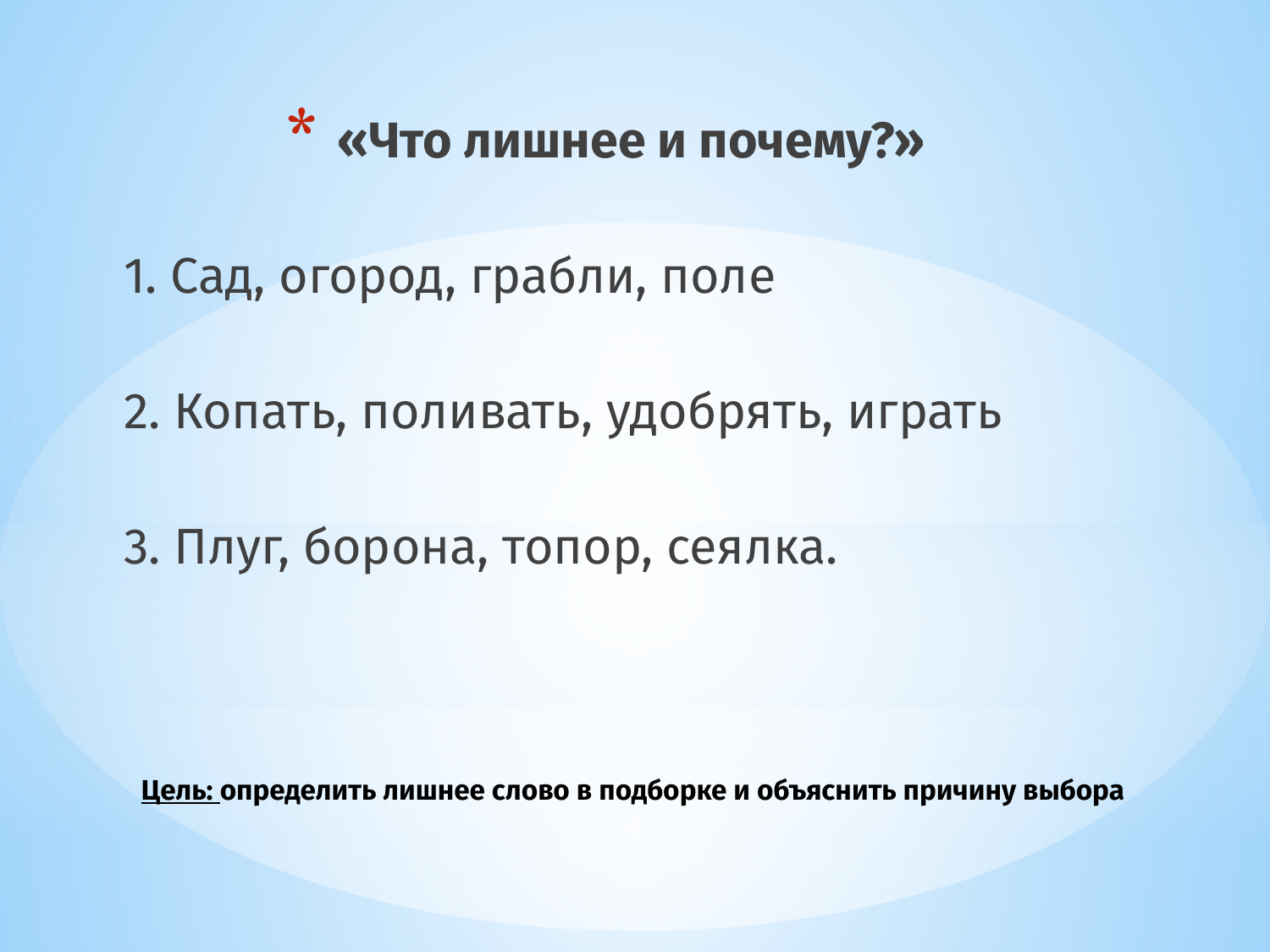

«Что лишнее и почему?»
1. Сад, огород, грабли, поле
2. Копать, поливать, удобрять, играть
3. Плуг, борона, топор, сеялка.
Цель: определить лишнее слово в подборке и объяснить причину выбора